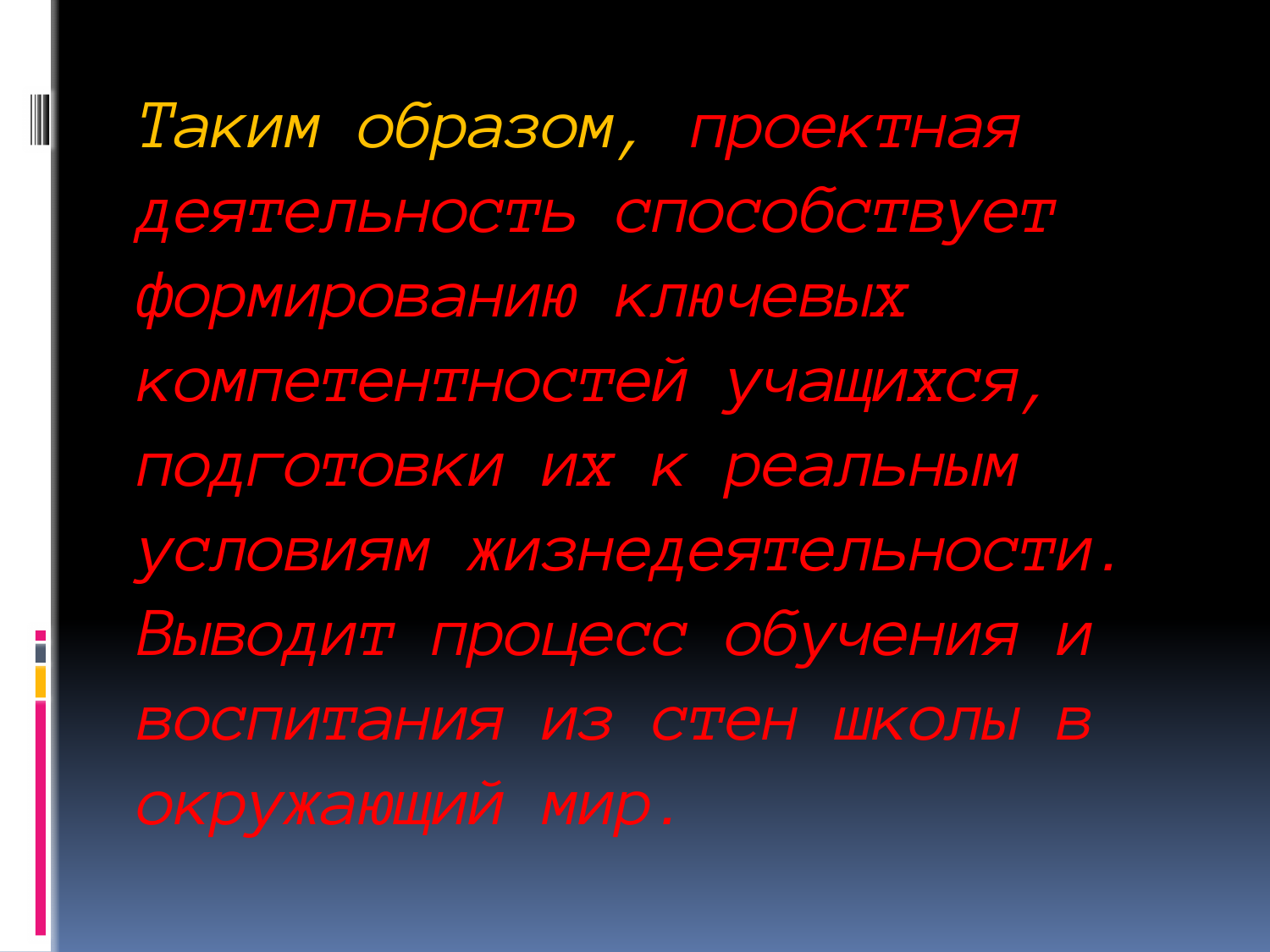

# Таким образом, проектная деятельность способствует формированию ключевых компетентностей учащихся, подготовки их к реальным условиям жизнедеятельности. Выводит процесс обучения и воспитания из стен школы в окружающий мир.